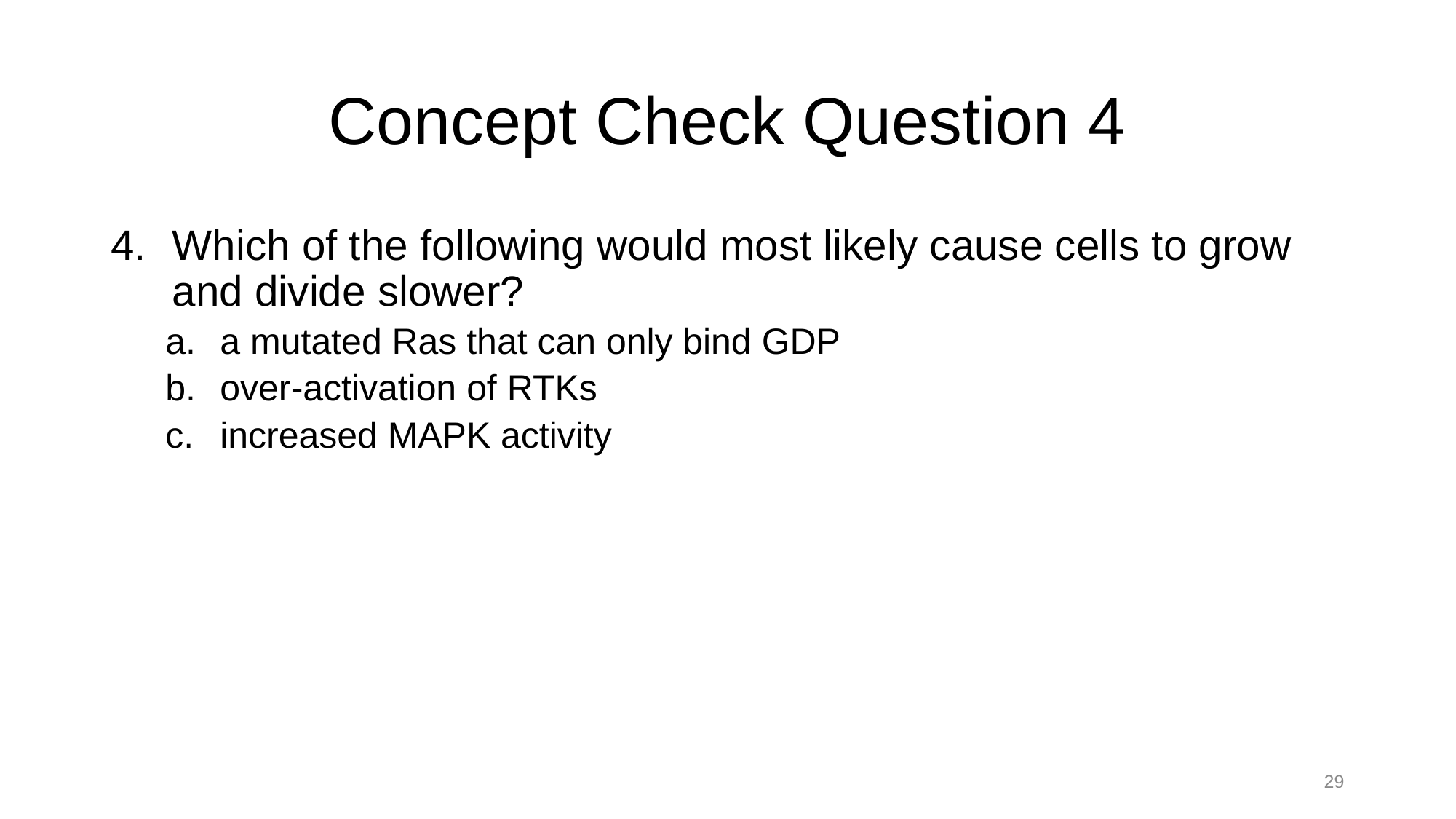

# Concept Check Question 4
Which of the following would most likely cause cells to grow and divide slower?
a mutated Ras that can only bind GDP
over-activation of RTKs
increased MAPK activity

29